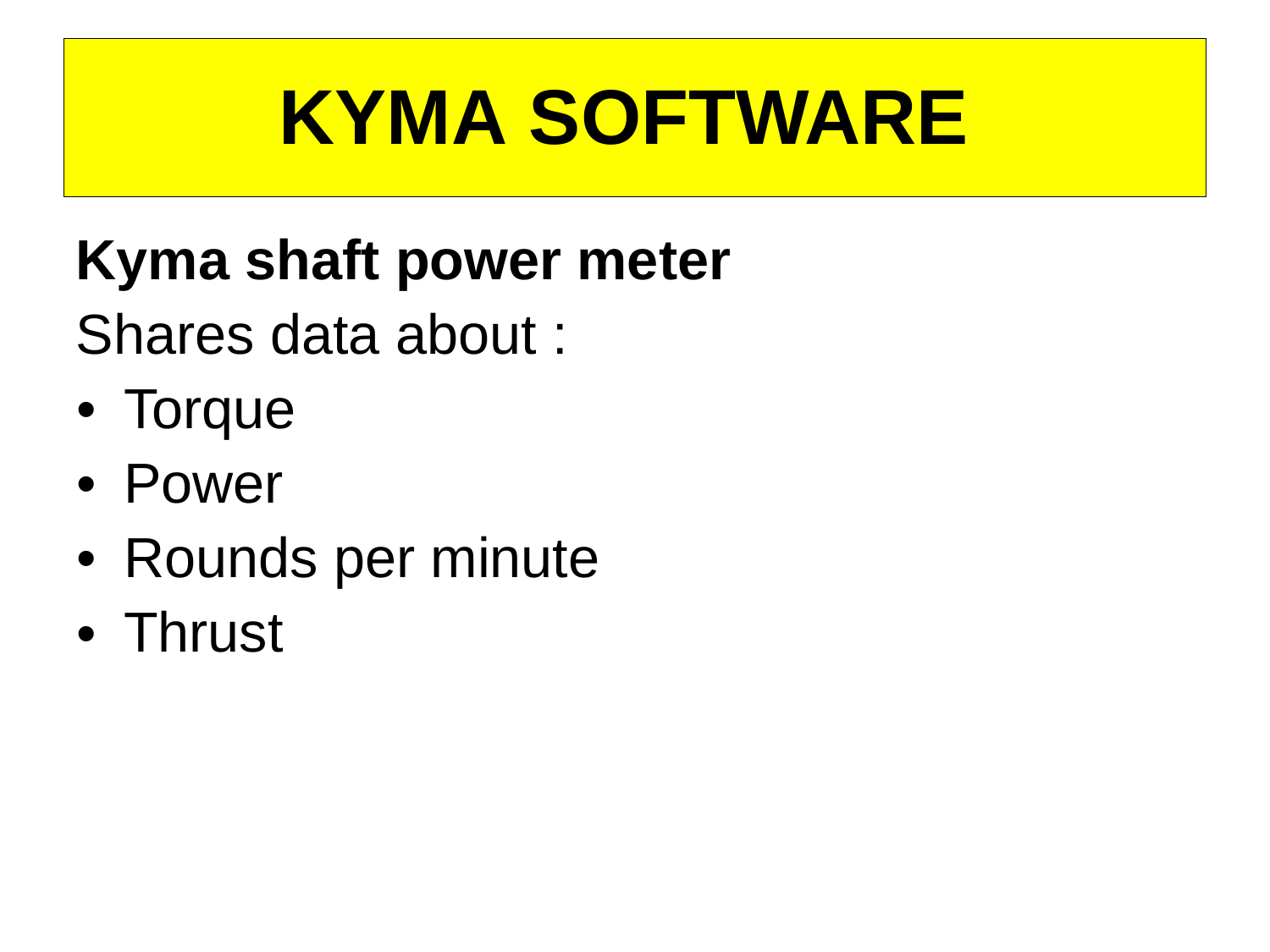

ΚΥΜΑ SOFTWARE
Kyma shaft power meter
Shares data about :
Torque
Power
Rounds per minute
Thrust